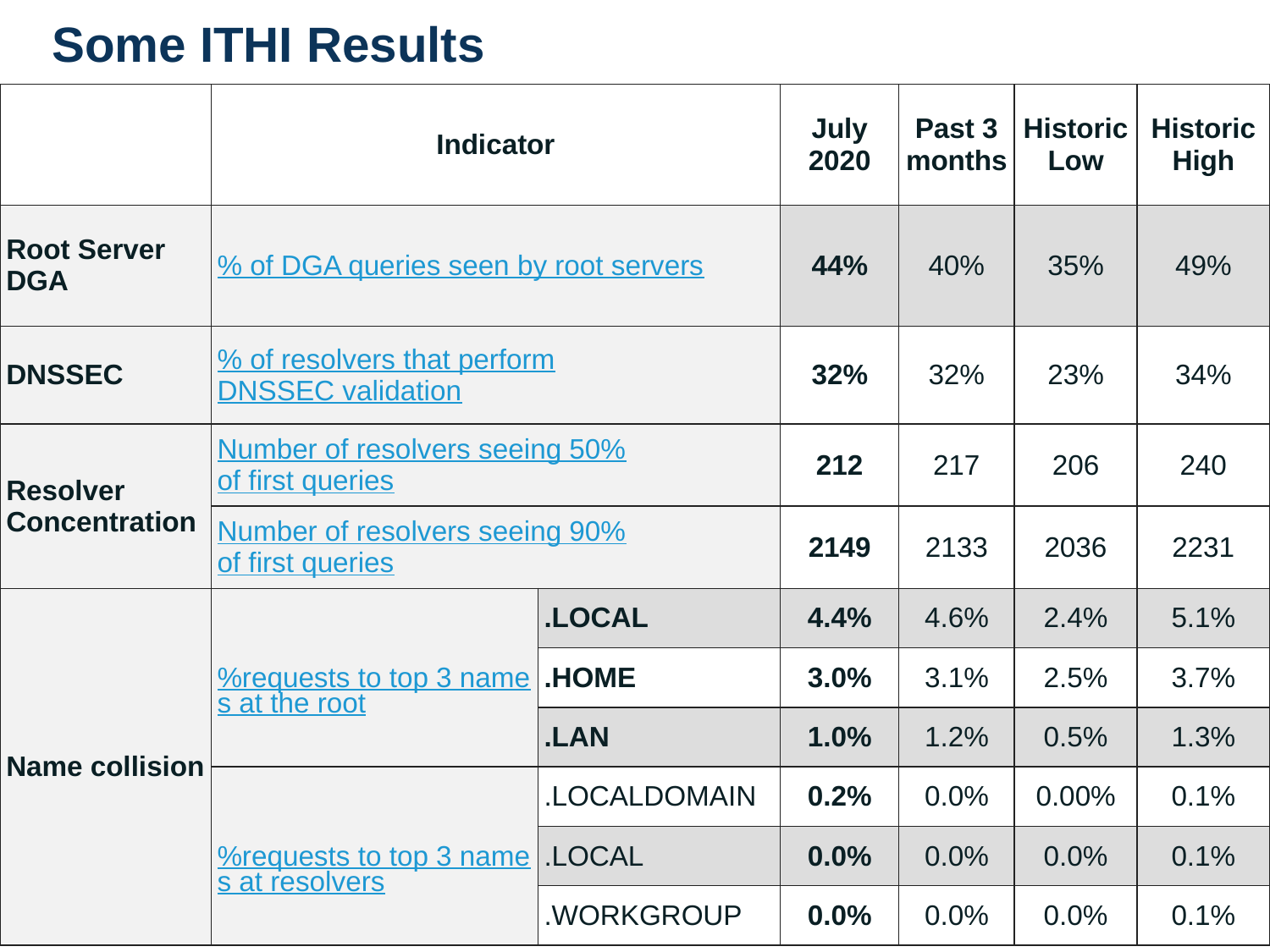

# Some ITHI Results
|  | Indicator |  | July 2020 | Past 3 months | Historic Low | Historic High |
| --- | --- | --- | --- | --- | --- | --- |
| Root Server DGA | % of DGA queries seen by root servers |  | 44% | 40% | 35% | 49% |
| DNSSEC | % of resolvers that perform DNSSEC validation |  | 32% | 32% | 23% | 34% |
| Resolver Concentration | Number of resolvers seeing 50% of first queries |  | 212 | 217 | 206 | 240 |
|  | Number of resolvers seeing 90% of first queries |  | 2149 | 2133 | 2036 | 2231 |
| Name collision | %requests to top 3 names at the root | .LOCAL | 4.4% | 4.6% | 2.4% | 5.1% |
|  |  | .HOME | 3.0% | 3.1% | 2.5% | 3.7% |
|  |  | .LAN | 1.0% | 1.2% | 0.5% | 1.3% |
|  | %requests to top 3 names at resolvers | .LOCALDOMAIN | 0.2% | 0.0% | 0.00% | 0.1% |
|  |  | .LOCAL | 0.0% | 0.0% | 0.0% | 0.1% |
|  |  | .WORKGROUP | 0.0% | 0.0% | 0.0% | 0.1% |